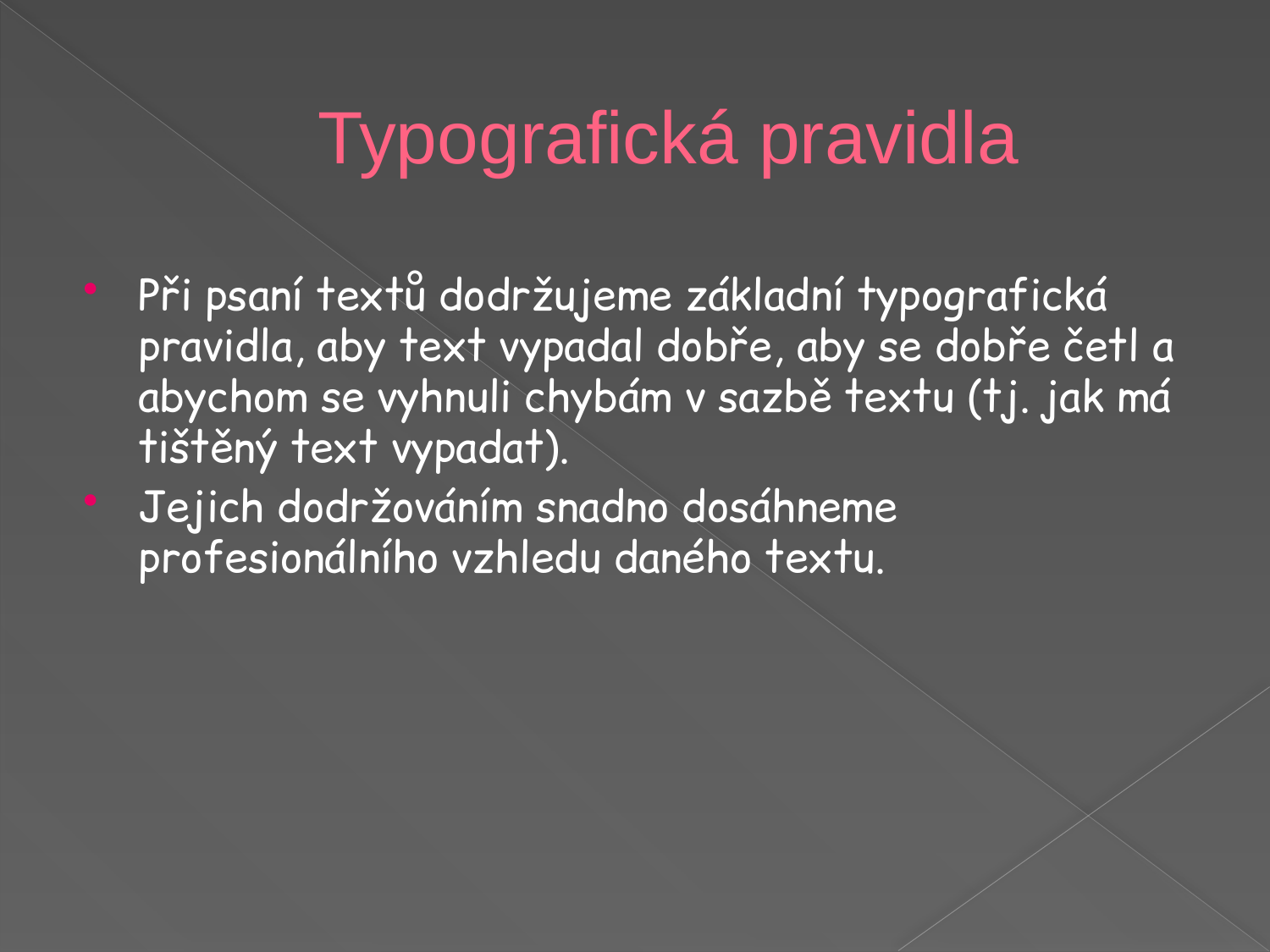

# Typografická pravidla
Při psaní textů dodržujeme základní typografická pravidla, aby text vypadal dobře, aby se dobře četl a abychom se vyhnuli chybám v sazbě textu (tj. jak má tištěný text vypadat).
Jejich dodržováním snadno dosáhneme profesionálního vzhledu daného textu.